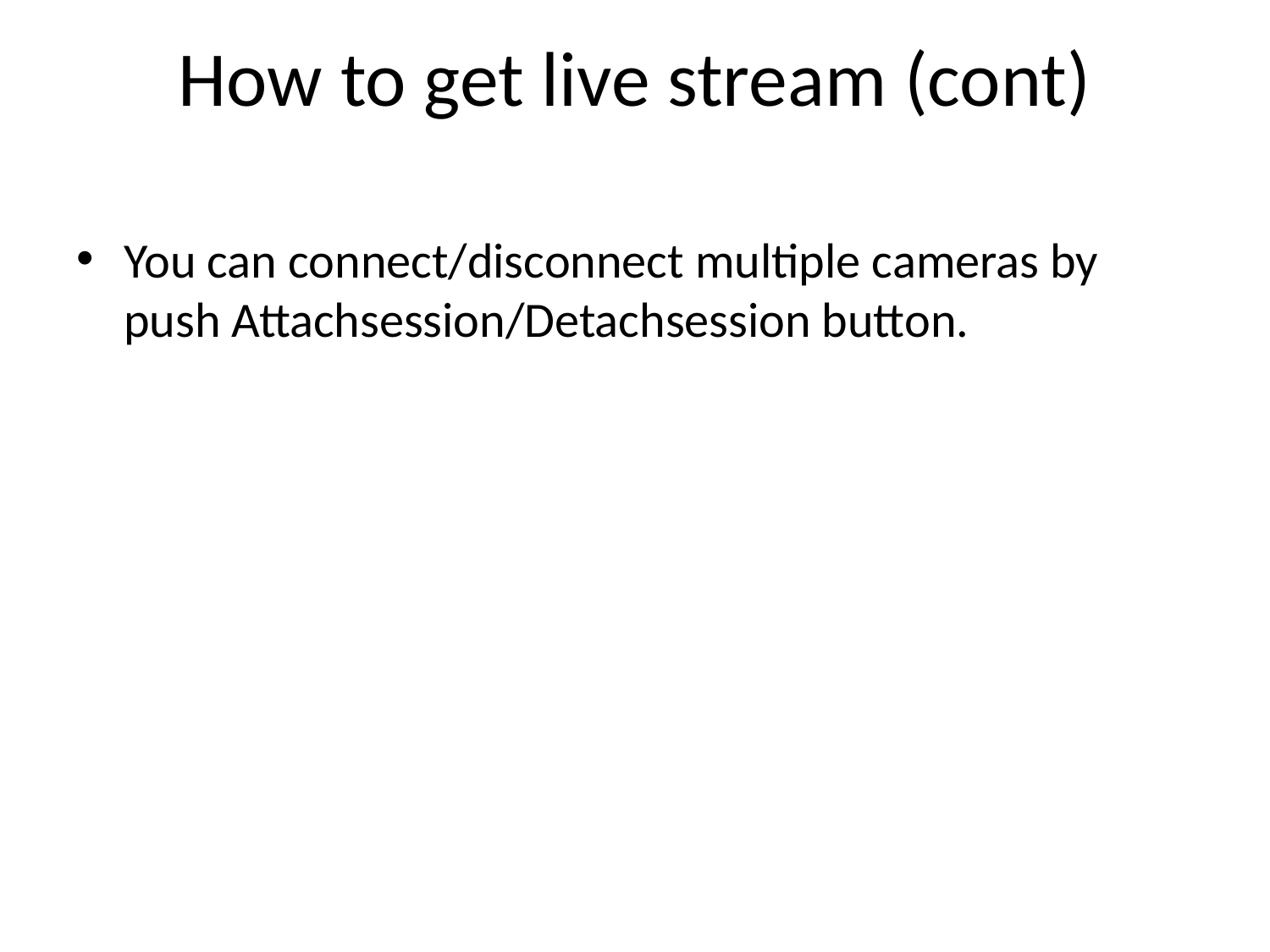

# How to get live stream (cont)
You can connect/disconnect multiple cameras by push Attachsession/Detachsession button.